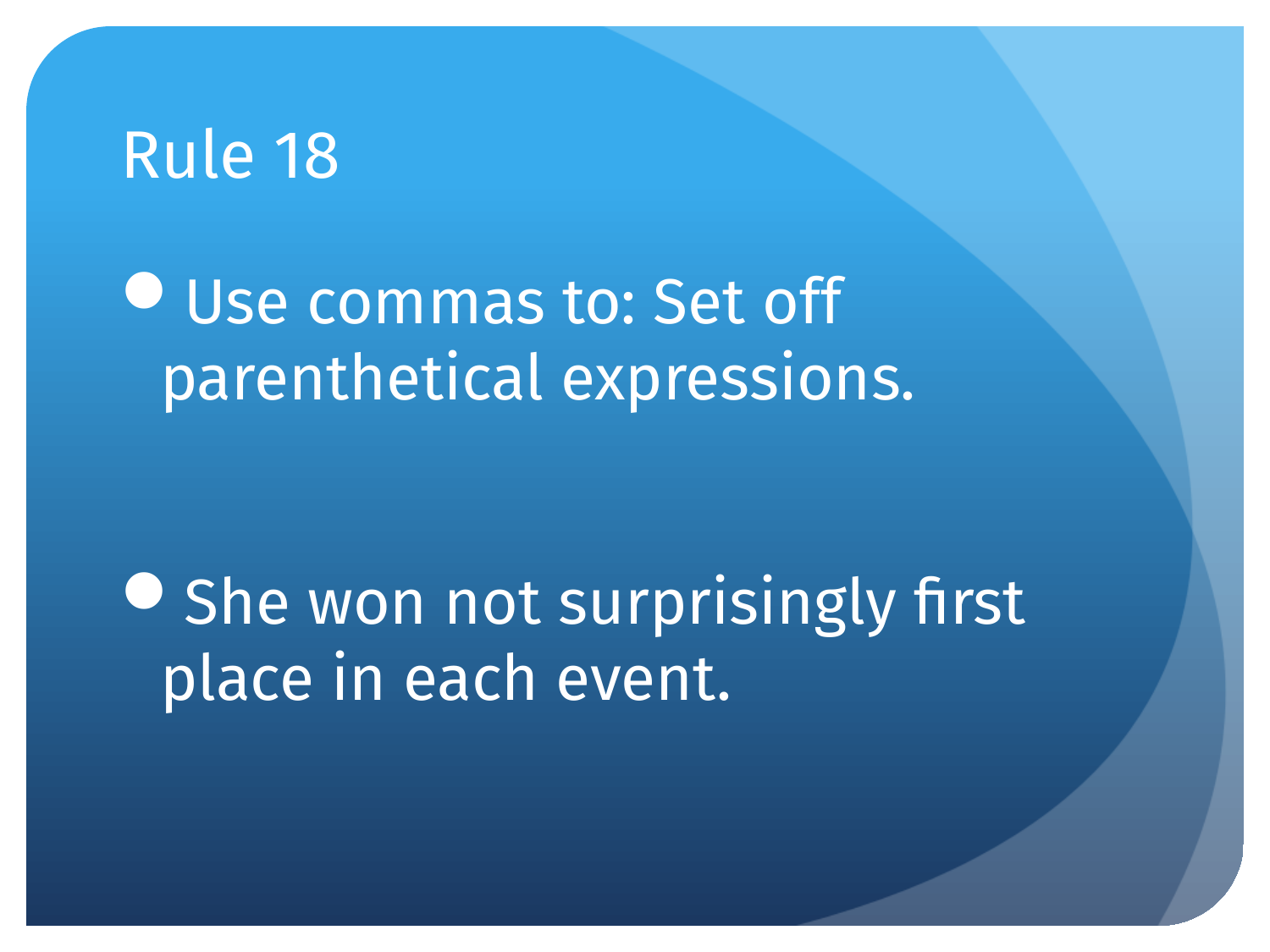

# Rule 18
Use commas to: Set off parenthetical expressions.
She won not surprisingly first place in each event.